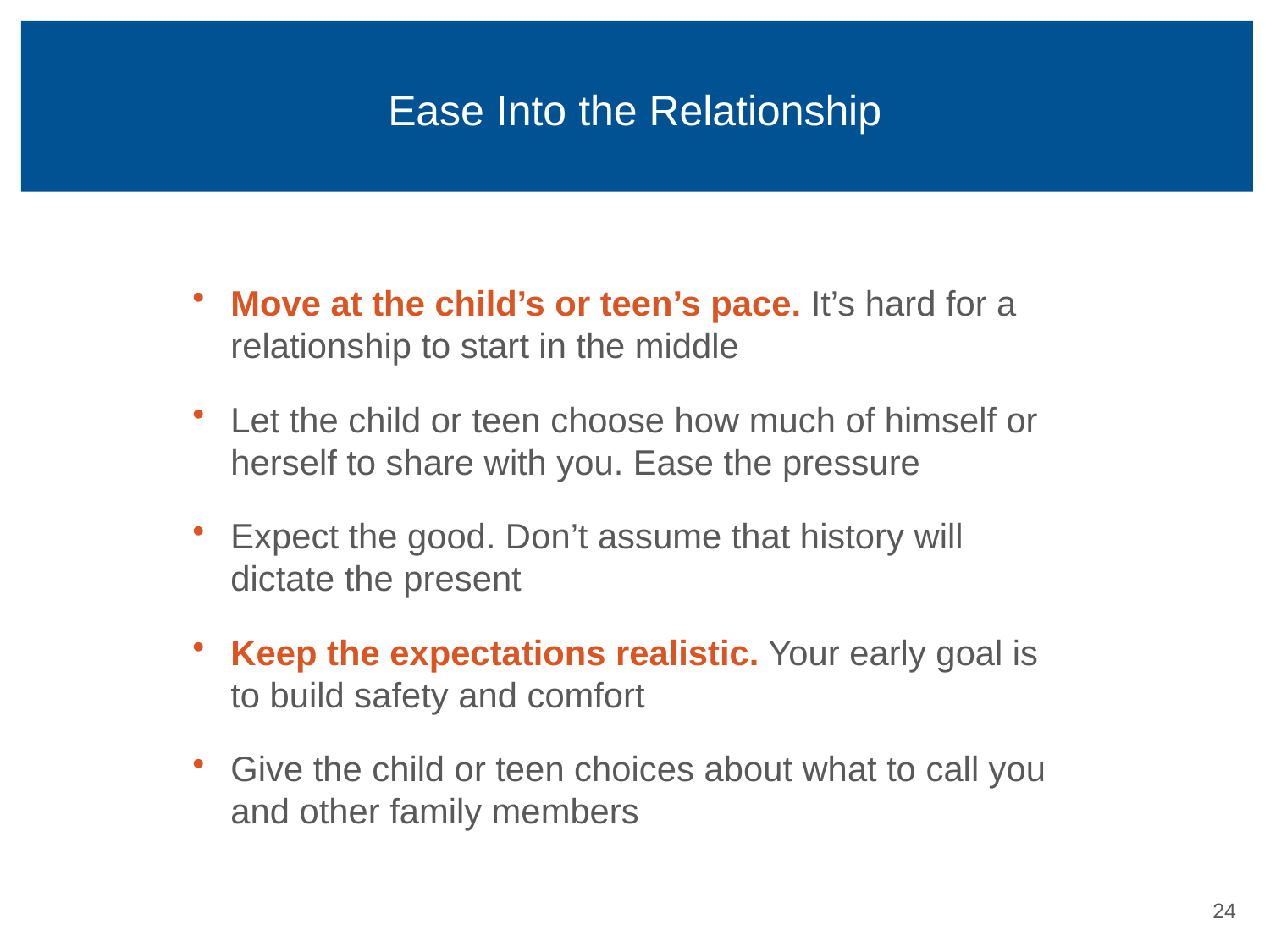

# Ease Into the Relationship
Move at the child’s or teen’s pace. It’s hard for a relationship to start in the middle
Let the child or teen choose how much of himself or herself to share with you. Ease the pressure
Expect the good. Don’t assume that history will dictate the present
Keep the expectations realistic. Your early goal is to build safety and comfort
Give the child or teen choices about what to call you and other family members
24